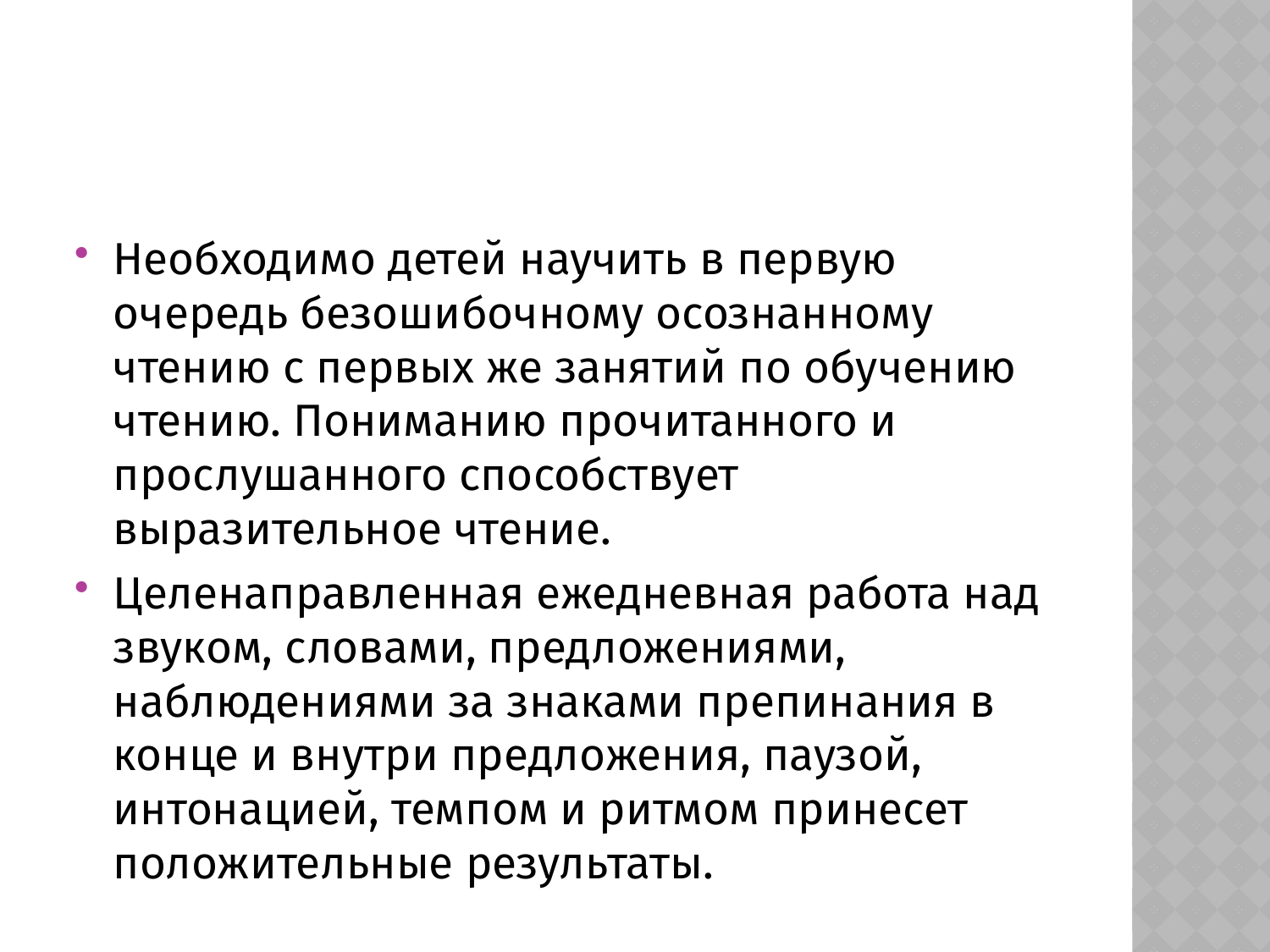

#
Необходимо детей научить в первую очередь безошибочному осознанному чтению с первых же занятий по обучению чтению. Пониманию прочитанного и прослушанного способствует выразительное чтение.
Целенаправленная ежедневная работа над звуком, словами, предложениями, наблюдениями за знаками препинания в конце и внутри предложения, паузой, интонацией, темпом и ритмом принесет положительные результаты.